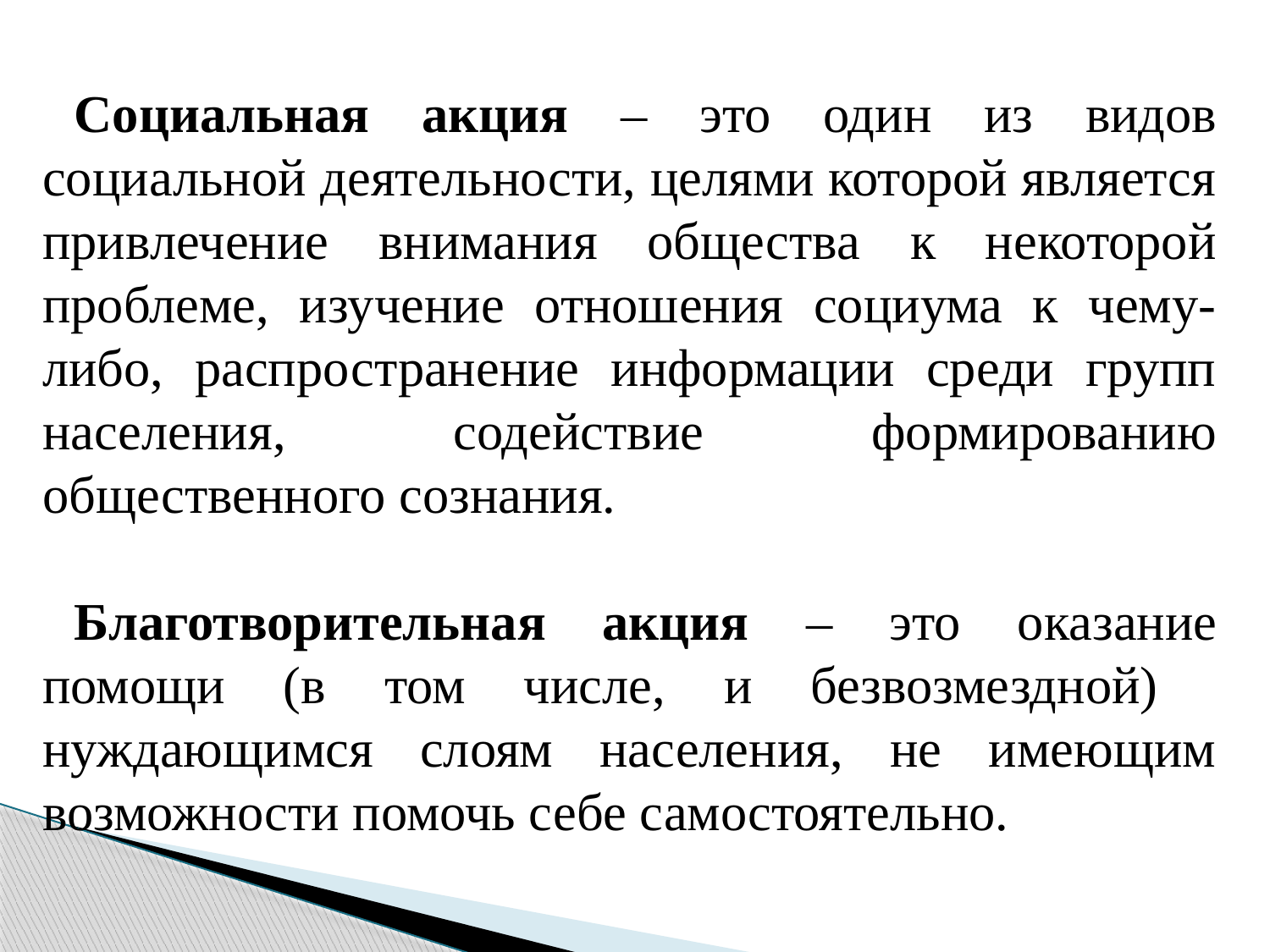

Социальная акция – это один из видов социальной деятельности, целями которой является привлечение внимания общества к некоторой проблеме, изучение отношения социума к чему-либо, распространение информации среди групп населения, содействие формированию общественного сознания.

Благотворительная акция – это оказание помощи (в том числе, и безвозмездной)  нуждающимся слоям населения, не имеющим возможности помочь себе самостоятельно.